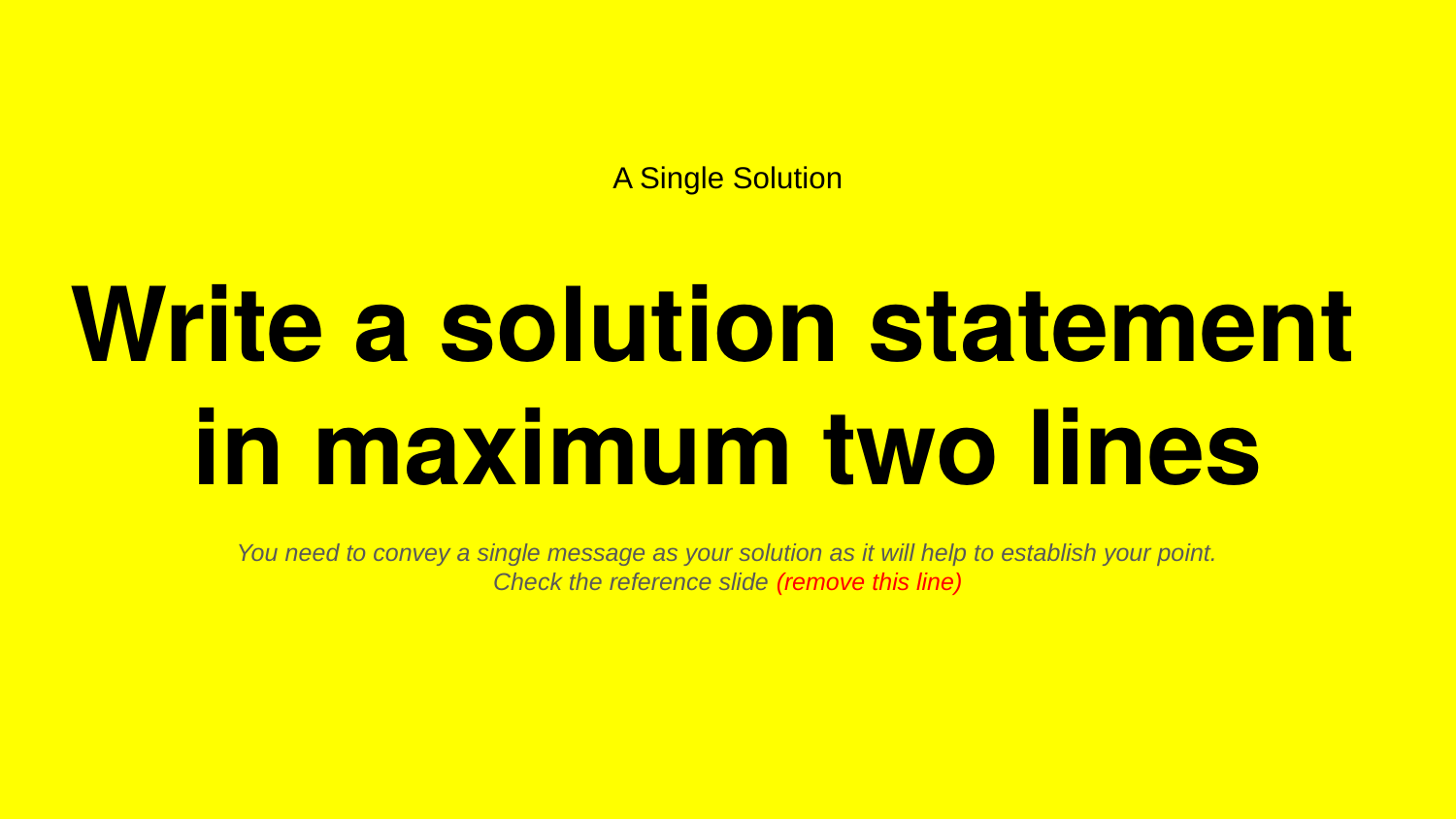

A Single Solution
Write a solution statement
in maximum two lines
You need to convey a single message as your solution as it will help to establish your point.
Check the reference slide (remove this line)